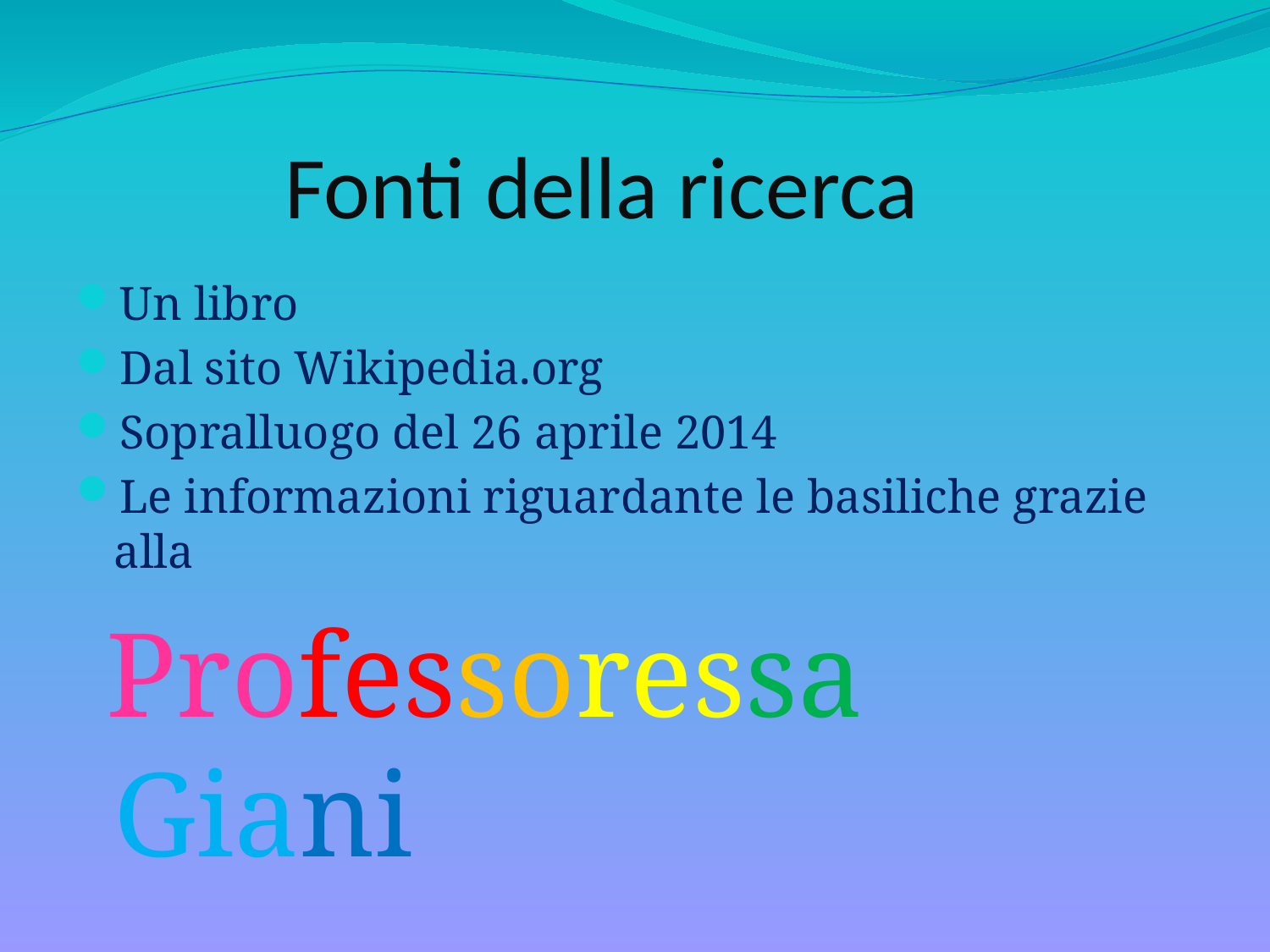

# Fonti della ricerca
Un libro
Dal sito Wikipedia.org
Sopralluogo del 26 aprile 2014
Le informazioni riguardante le basiliche grazie alla
 Professoressa  Giani